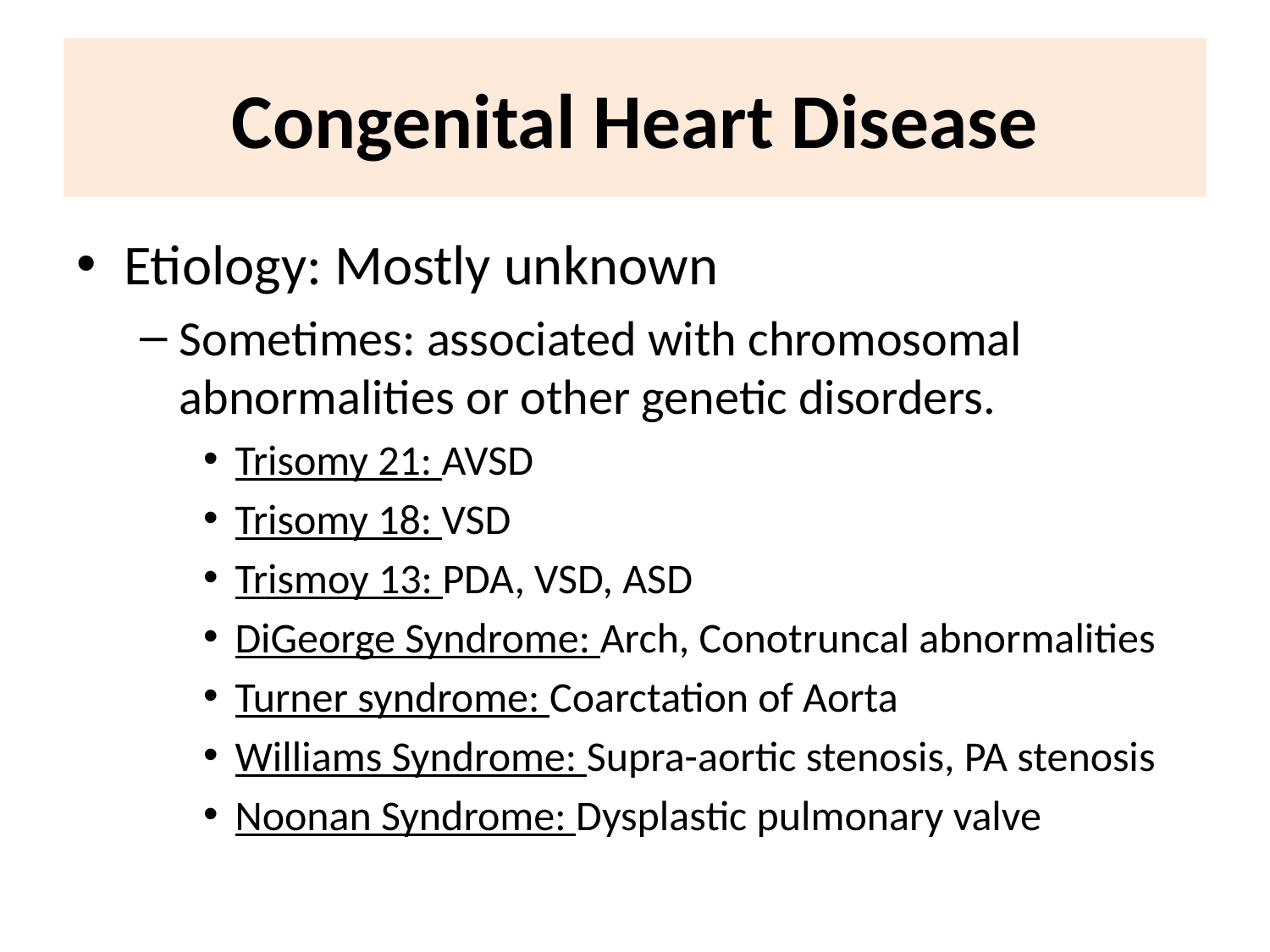

# Congenital Heart Disease
Etiology: Mostly unknown
Sometimes: associated with chromosomal abnormalities or other genetic disorders.
Trisomy 21: AVSD
Trisomy 18: VSD
Trismoy 13: PDA, VSD, ASD
DiGeorge Syndrome: Arch, Conotruncal abnormalities
Turner syndrome: Coarctation of Aorta
Williams Syndrome: Supra-aortic stenosis, PA stenosis
Noonan Syndrome: Dysplastic pulmonary valve